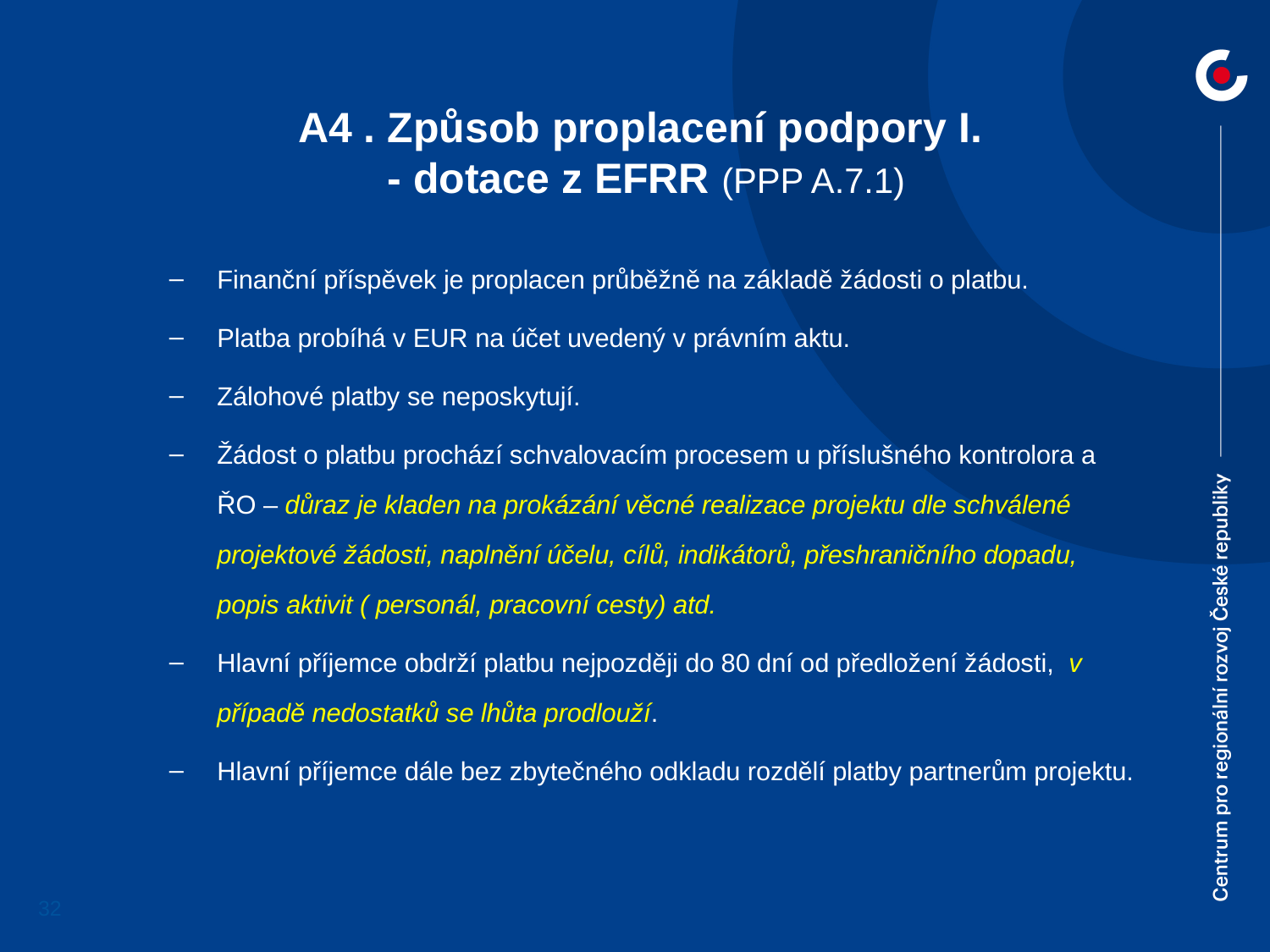

A4 . Způsob proplacení podpory I.
- dotace z EFRR (PPP A.7.1)
Finanční příspěvek je proplacen průběžně na základě žádosti o platbu.
Platba probíhá v EUR na účet uvedený v právním aktu.
Zálohové platby se neposkytují.
Žádost o platbu prochází schvalovacím procesem u příslušného kontrolora a ŘO – důraz je kladen na prokázání věcné realizace projektu dle schválené projektové žádosti, naplnění účelu, cílů, indikátorů, přeshraničního dopadu, popis aktivit ( personál, pracovní cesty) atd.
Hlavní příjemce obdrží platbu nejpozději do 80 dní od předložení žádosti,  v případě nedostatků se lhůta prodlouží.
Hlavní příjemce dále bez zbytečného odkladu rozdělí platby partnerům projektu.

32